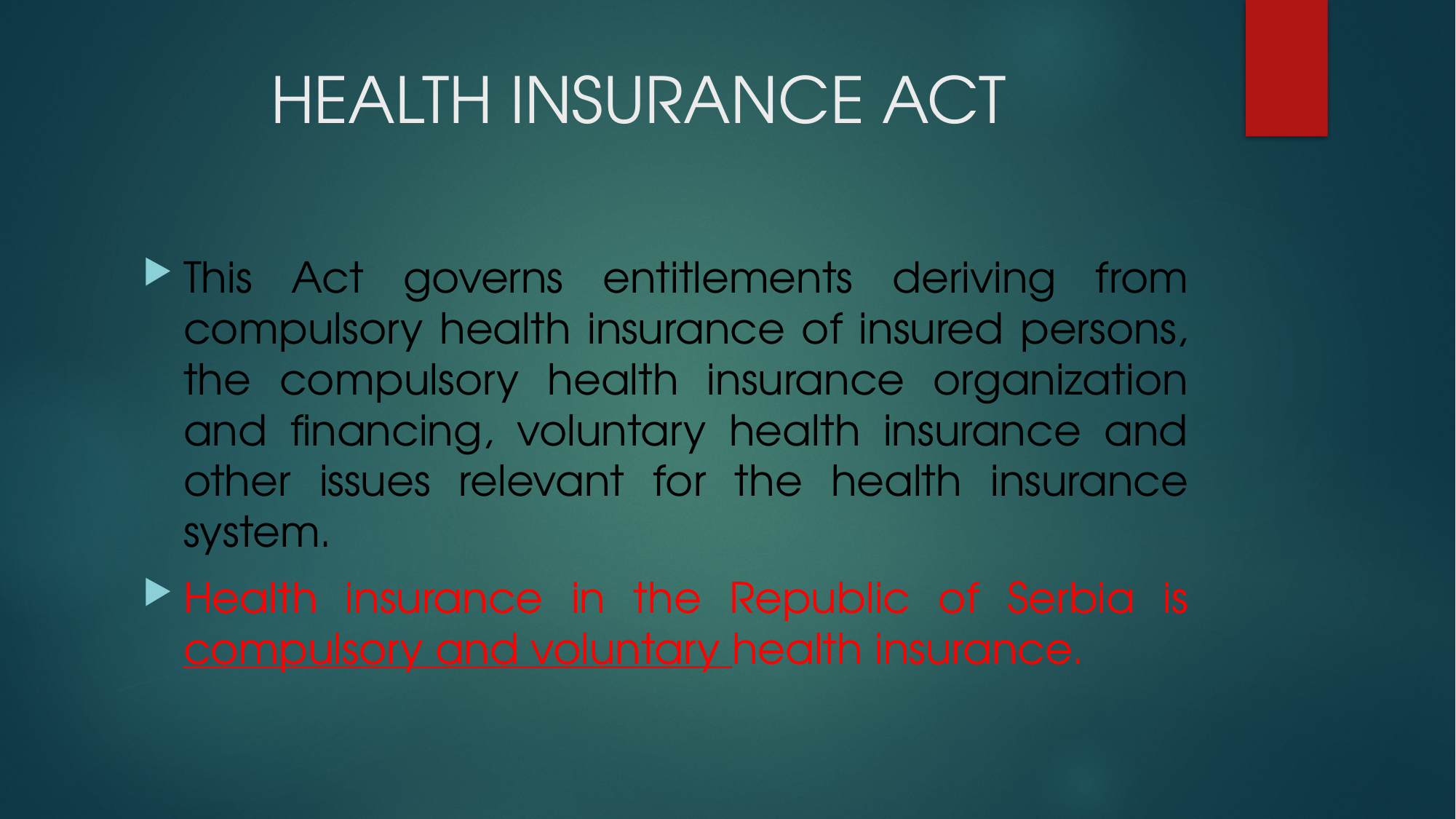

# HEALTH INSURANCE ACT
This Act governs entitlements deriving from compulsory health insurance of insured persons, the compulsory health insurance organization and financing, voluntary health insurance and other issues relevant for the health insurance system.
Health insurance in the Republic of Serbia is compulsory and voluntary health insurance.